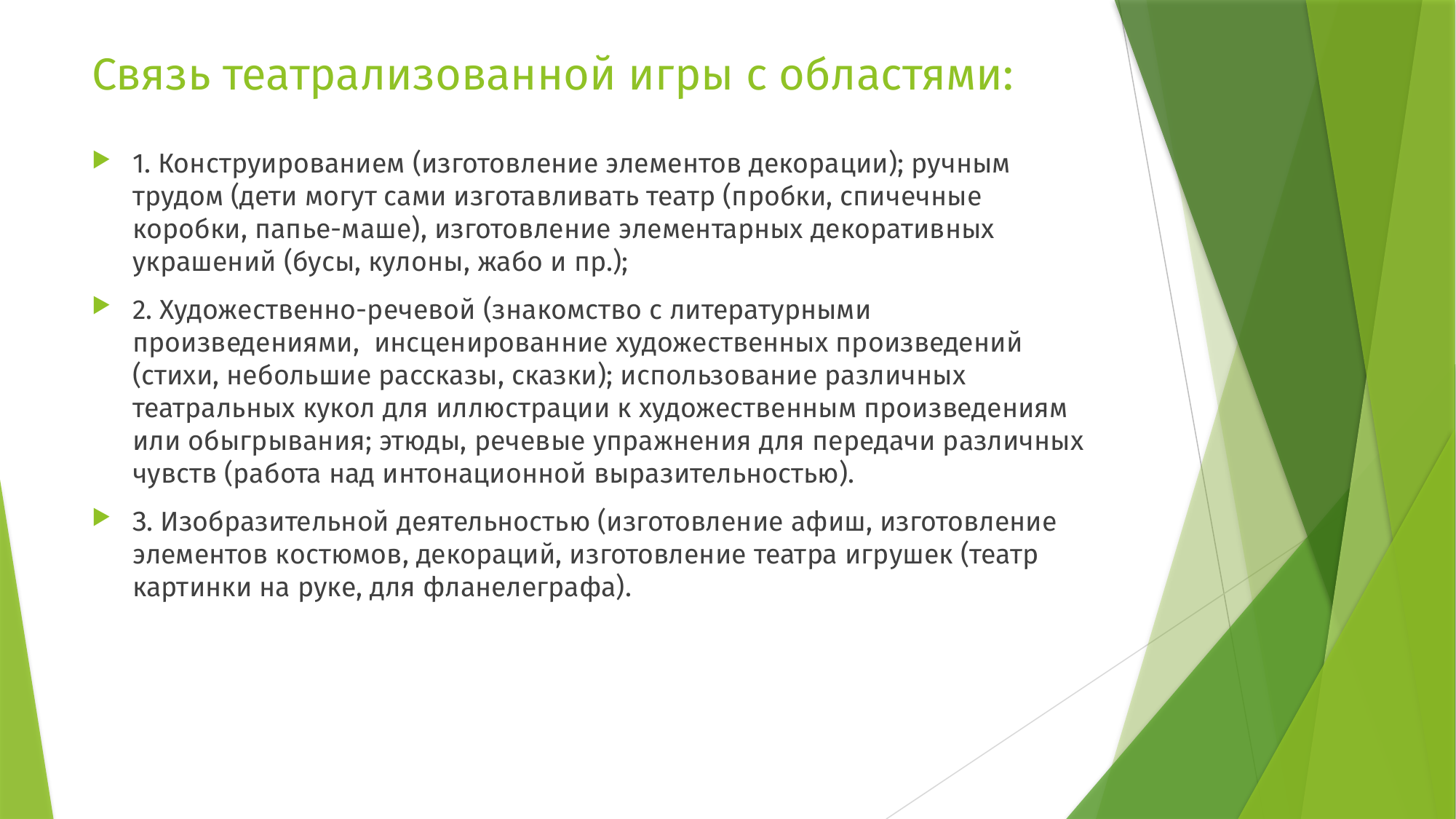

# Связь театрализованной игры с областями:
1. Конструированием (изготовление элементов декорации); ручным трудом (дети могут сами изготавливать театр (пробки, спичечные коробки, папье-маше), изготовление элементарных декоративных украшений (бусы, кулоны, жабо и пр.);
2. Художественно-речевой (знакомство с литературными произведениями,  инсценированние художественных произведений (стихи, небольшие рассказы, сказки); использование различных театральных кукол для иллюстрации к художественным произведениям или обыгрывания; этюды, речевые упражнения для передачи различных чувств (работа над интонационной выразительностью).
З. Изобразительной деятельностью (изготовление афиш, изготовление элементов костюмов, декораций, изготовление театра игрушек (театр картинки на руке, для фланелеграфа).